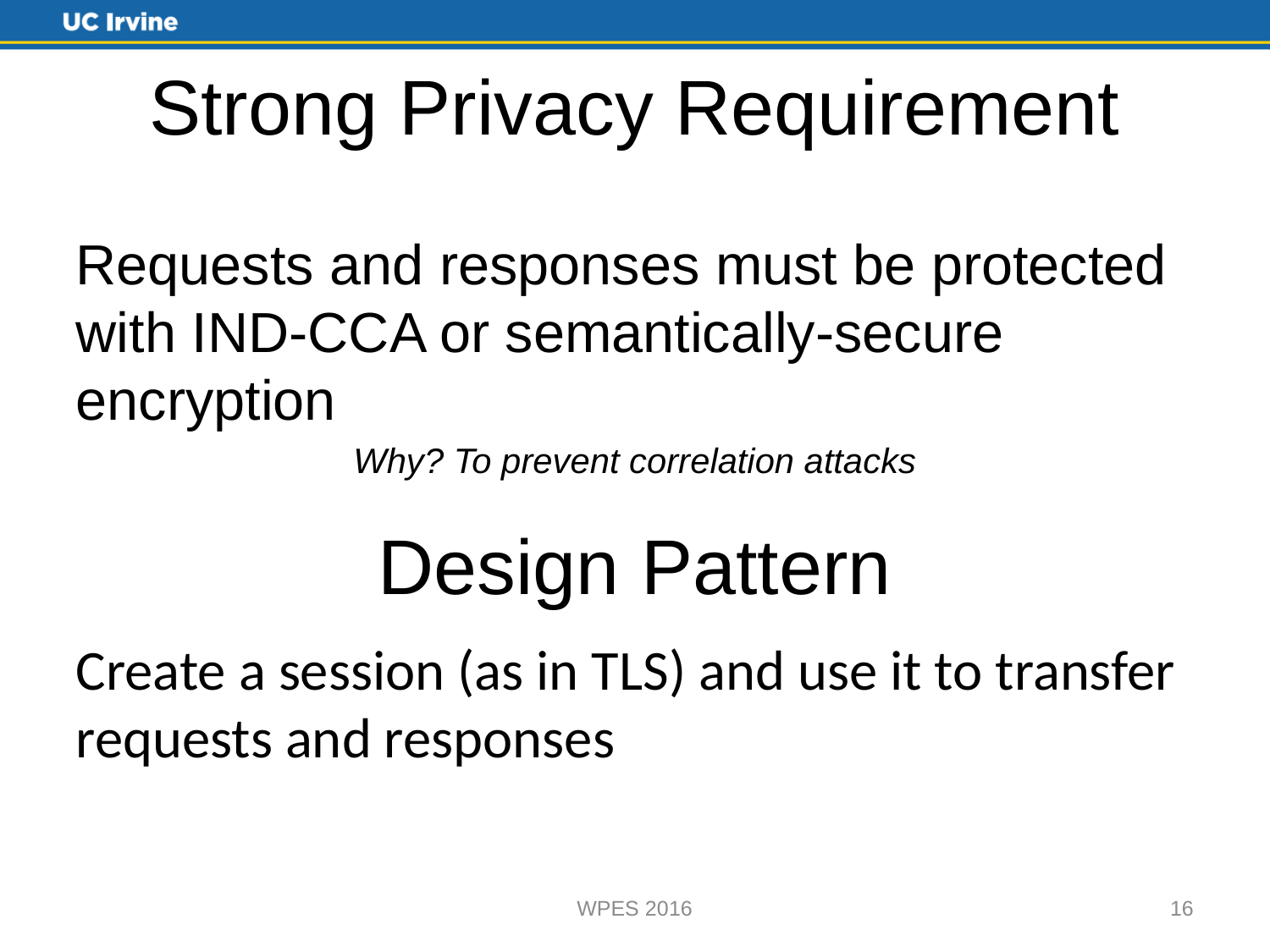

# Strong Privacy Requirement
Requests and responses must be protected with IND-CCA or semantically-secure encryption
Why? To prevent correlation attacks
Design Pattern
Create a session (as in TLS) and use it to transfer
requests and responses
WPES 2016
16